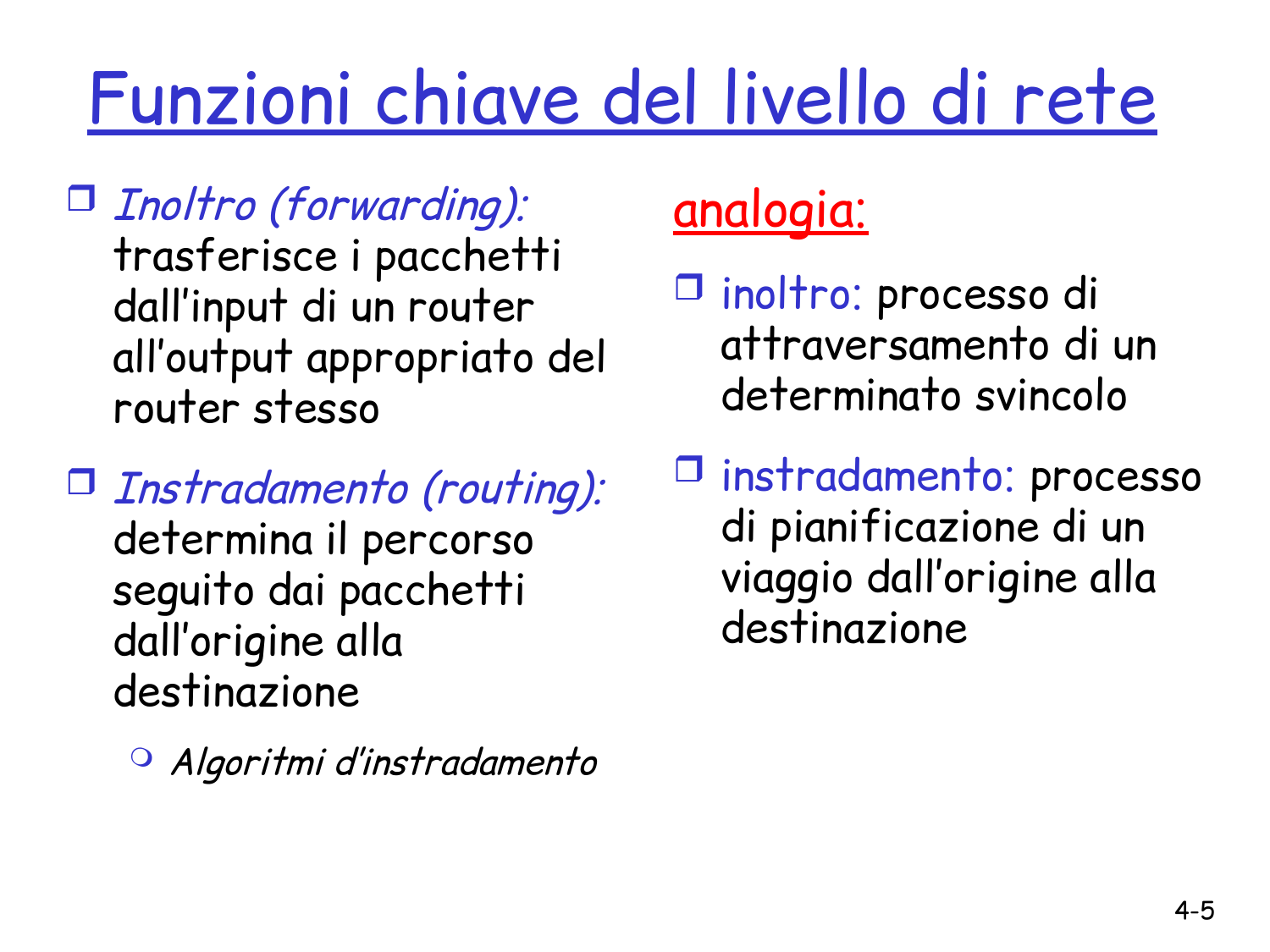

# Funzioni chiave del livello di rete
Inoltro (forwarding): trasferisce i pacchetti dall’input di un router all’output appropriato del router stesso
Instradamento (routing): determina il percorso seguito dai pacchetti dall’origine alla destinazione
Algoritmi d’instradamento

analogia:
inoltro: processo di attraversamento di un determinato svincolo
instradamento: processo di pianificazione di un  viaggio dall’origine alla destinazione

4-5